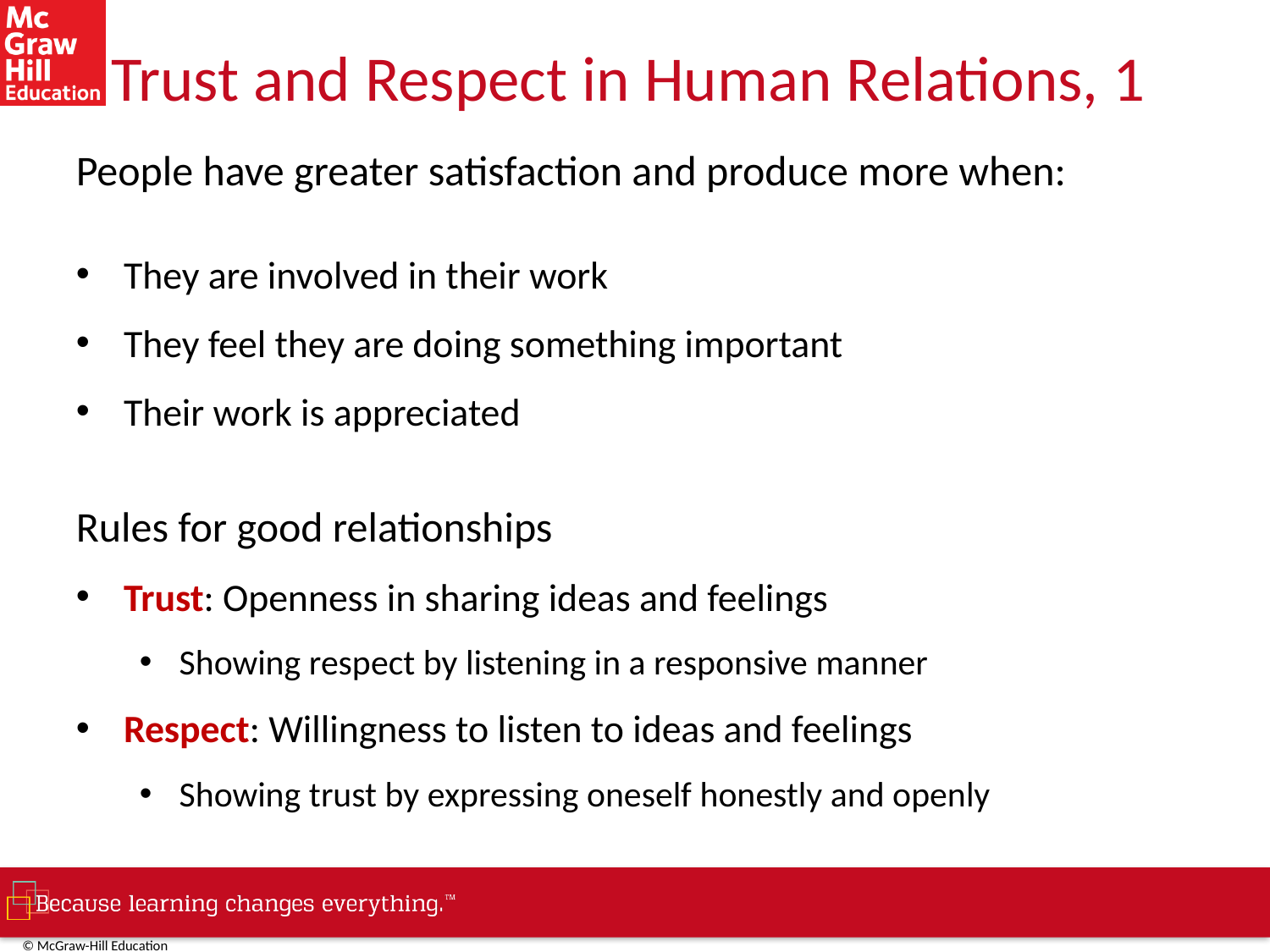

# Trust and Respect in Human Relations, 1
People have greater satisfaction and produce more when:

They are involved in their work
They feel they are doing something important
Their work is appreciated

Rules for good relationships
Trust: Openness in sharing ideas and feelings
Showing respect by listening in a responsive manner
Respect: Willingness to listen to ideas and feelings
Showing trust by expressing oneself honestly and openly